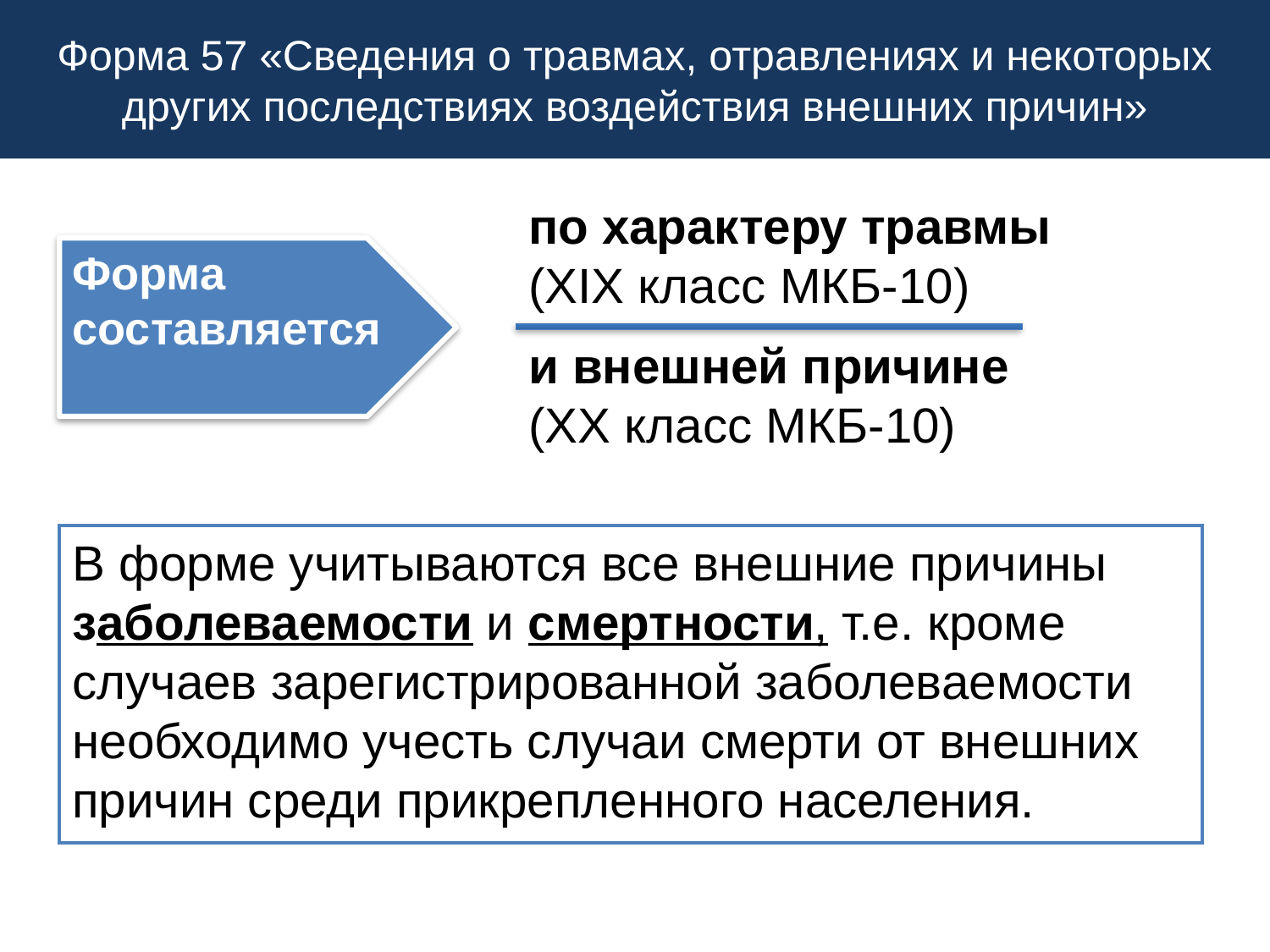

Форма 57 «Сведения о травмах, отравлениях и некоторых других последствиях воздействия внешних причин»
по характеру травмы
(XIX класс МКБ-10)
и внешней причине
(XX класс МКБ-10)
Форма составляется

В форме учитываются все внешние причины заболеваемости и смертности, т.е. кроме случаев зарегистрированной заболеваемости необходимо учесть случаи смерти от внешних причин среди прикрепленного населения.